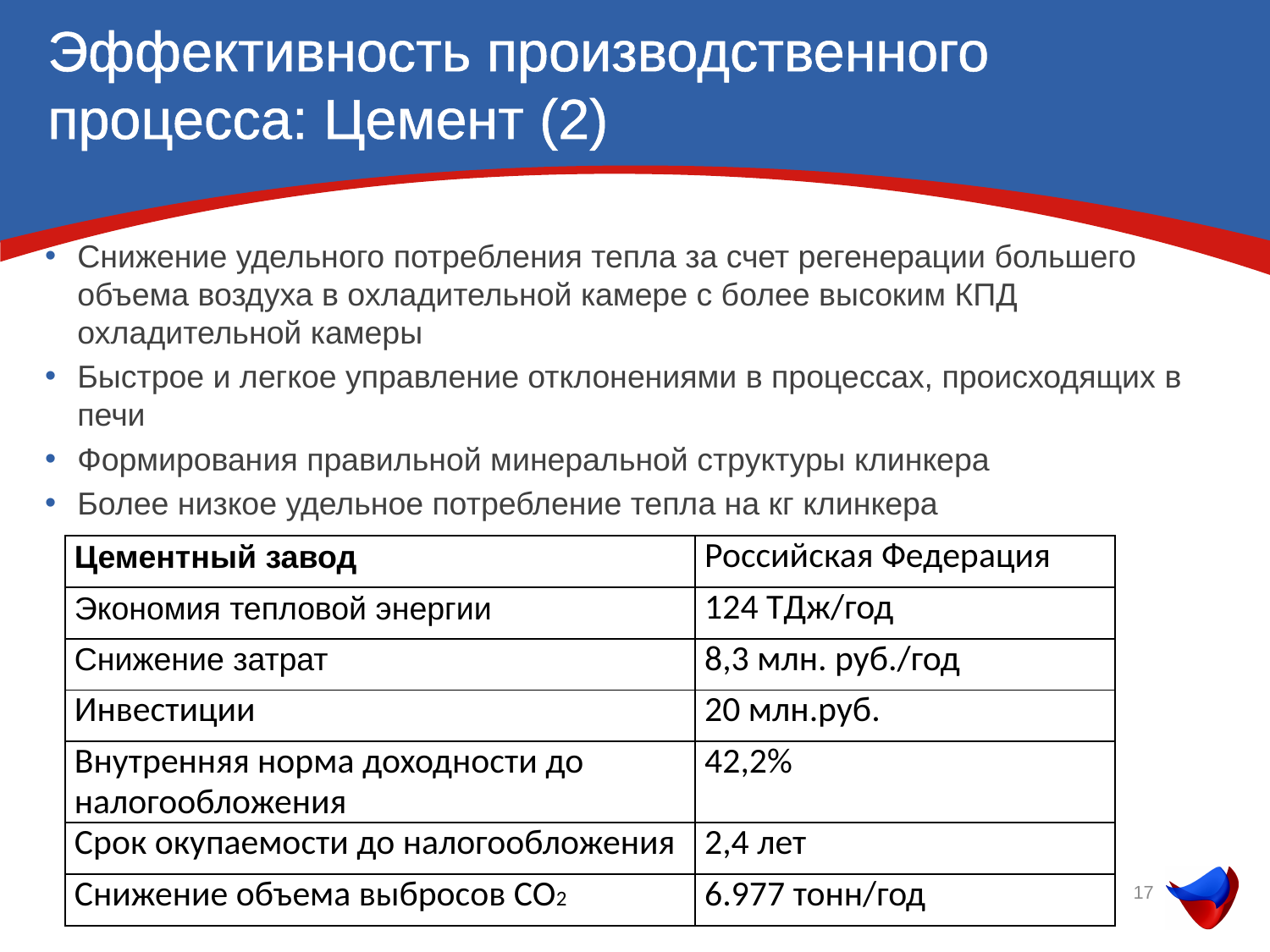

# Эффективность производственного процесса: Цемент (2)
Снижение удельного потребления тепла за счет регенерации большего объема воздуха в охладительной камере с более высоким КПД охладительной камеры
Быстрое и легкое управление отклонениями в процессах, происходящих в печи
Формирования правильной минеральной структуры клинкера
Более низкое удельное потребление тепла на кг клинкера

| Цементный завод | Российская Федерация |
| --- | --- |
| Экономия тепловой энергии | 124 TДж/год |
| Снижение затрат | 8,3 млн. руб./год |
| Инвестиции | 20 млн.руб. |
| Внутренняя норма доходности до налогообложения | 42,2% |
| Срок окупаемости до налогообложения | 2,4 лет |
| Снижение объема выбросов CO2 | 6.977 тонн/год |
17